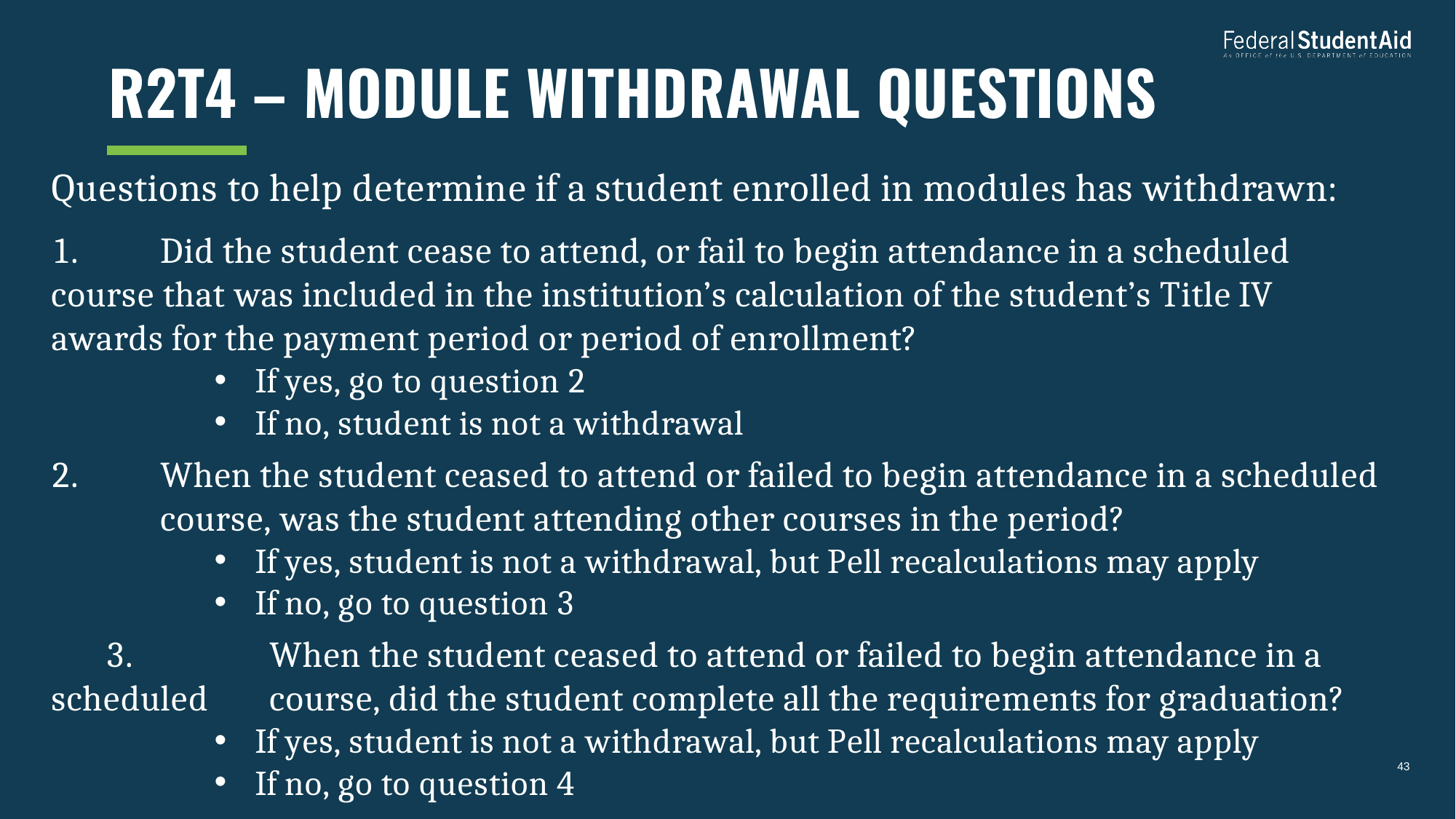

# R2T4 – module withdrawal questions
Questions to help determine if a student enrolled in modules has withdrawn:

1.         	Did the student cease to attend, or fail to begin attendance in a scheduled 	course that was included in the institution’s calculation of the student’s Title IV 	awards for the payment period or period of enrollment?
If yes, go to question 2
If no, student is not a withdrawal

2.         	When the student ceased to attend or failed to begin attendance in a scheduled 	course, was the student attending other courses in the period?
If yes, student is not a withdrawal, but Pell recalculations may apply
If no, go to question 3

3.        	When the student ceased to attend or failed to begin attendance in a scheduled 	course, did the student complete all the requirements for graduation?
If yes, student is not a withdrawal, but Pell recalculations may apply
If no, go to question 4

43